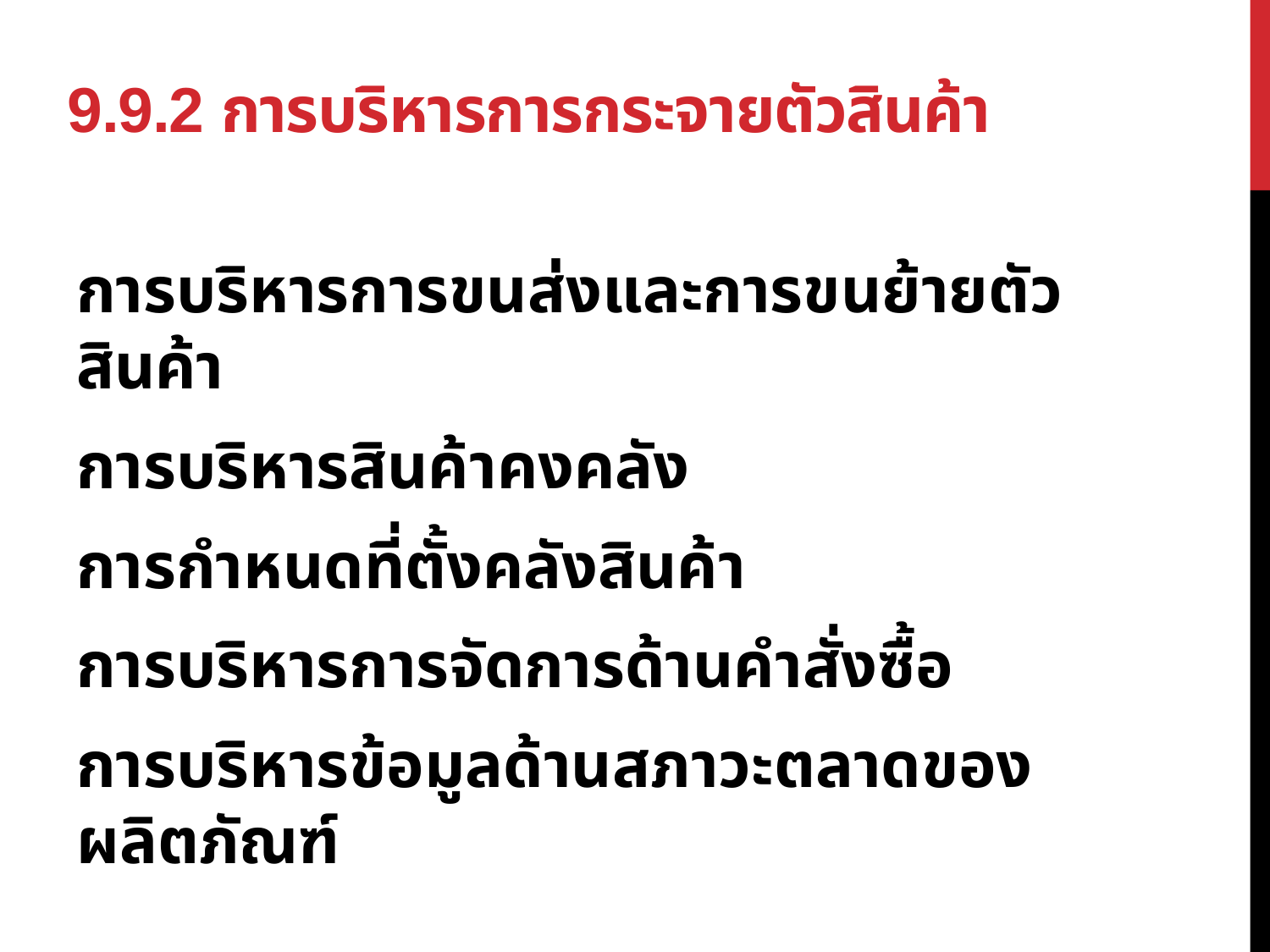

# 9.9.2 การบริหารการกระจายตัวสินค้า
การบริหารการขนส่งและการขนย้ายตัวสินค้า
การบริหารสินค้าคงคลัง
การกำหนดที่ตั้งคลังสินค้า
การบริหารการจัดการด้านคำสั่งซื้อ
การบริหารข้อมูลด้านสภาวะตลาดของผลิตภัณฑ์